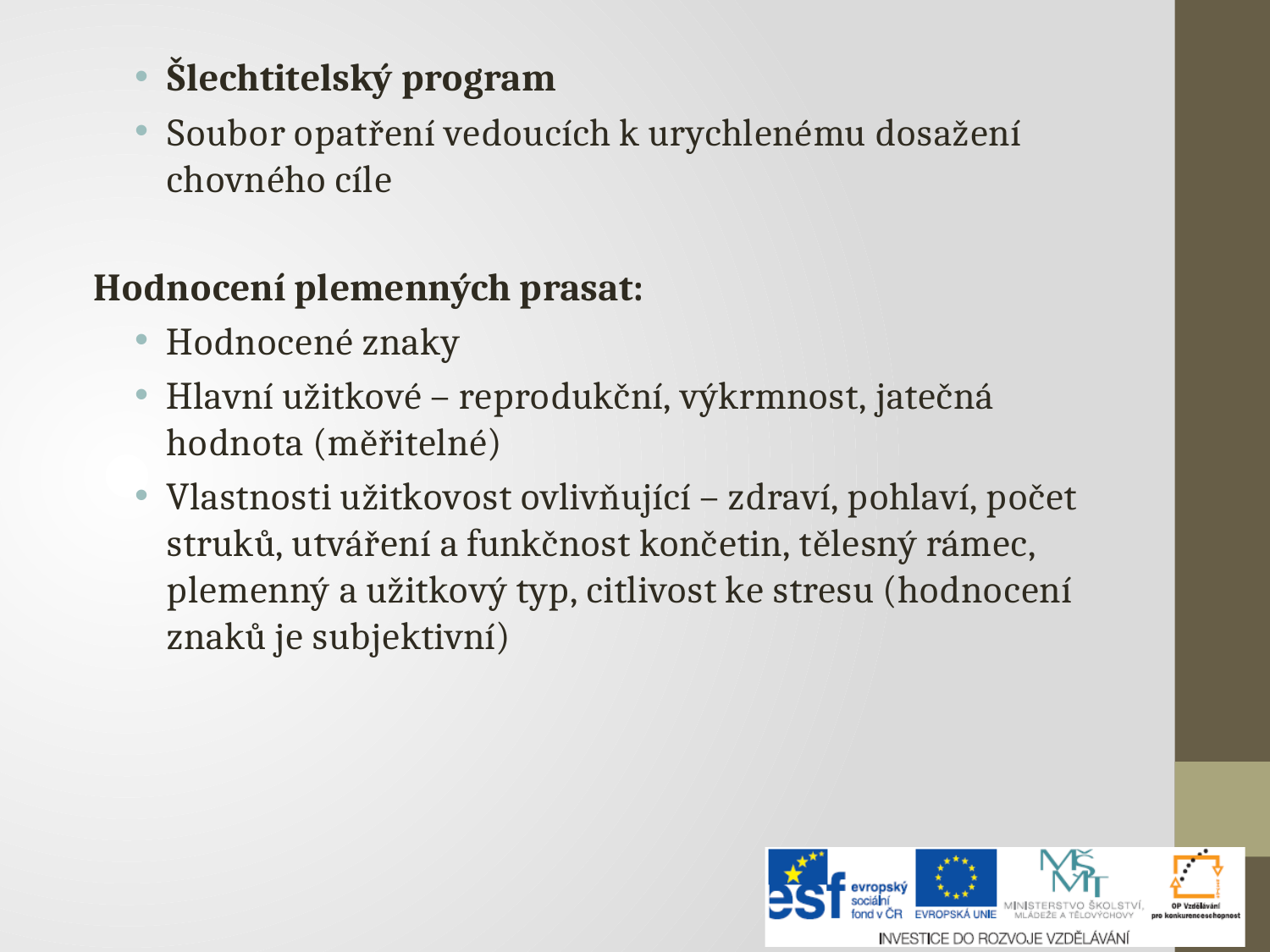

Šlechtitelský program
Soubor opatření vedoucích k urychlenému dosažení chovného cíle

Hodnocení plemenných prasat:
Hodnocené znaky
Hlavní užitkové – reprodukční, výkrmnost, jatečná hodnota (měřitelné)
Vlastnosti užitkovost ovlivňující – zdraví, pohlaví, počet struků, utváření a funkčnost končetin, tělesný rámec, plemenný a užitkový typ, citlivost ke stresu (hodnocení znaků je subjektivní)